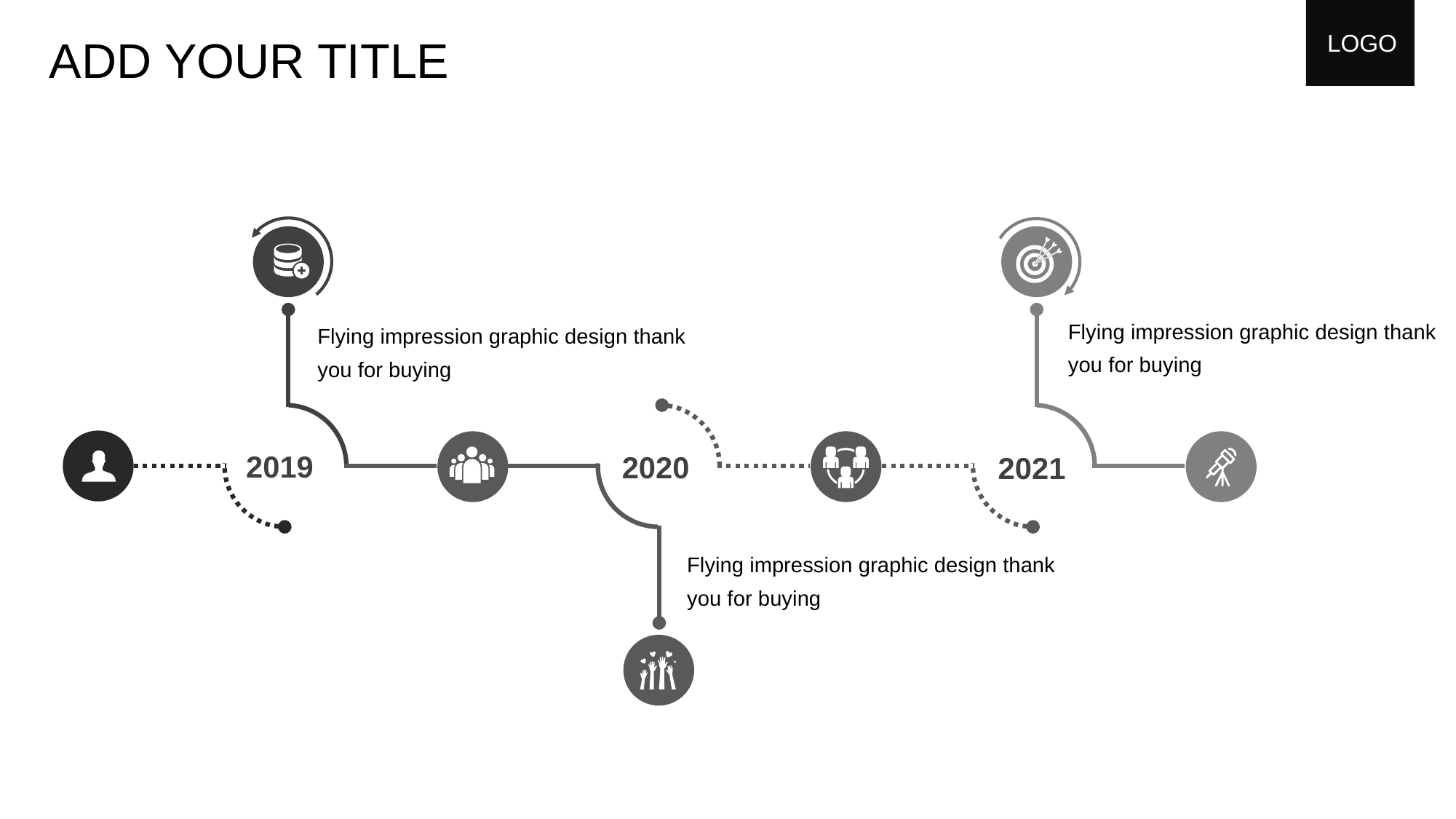

LOGO
ADD YOUR TITLE
18

Flying impression graphic design thank you for buying

Flying impression graphic design thank you for buying

2019
2020
2021

Flying impression graphic design thank you for buying